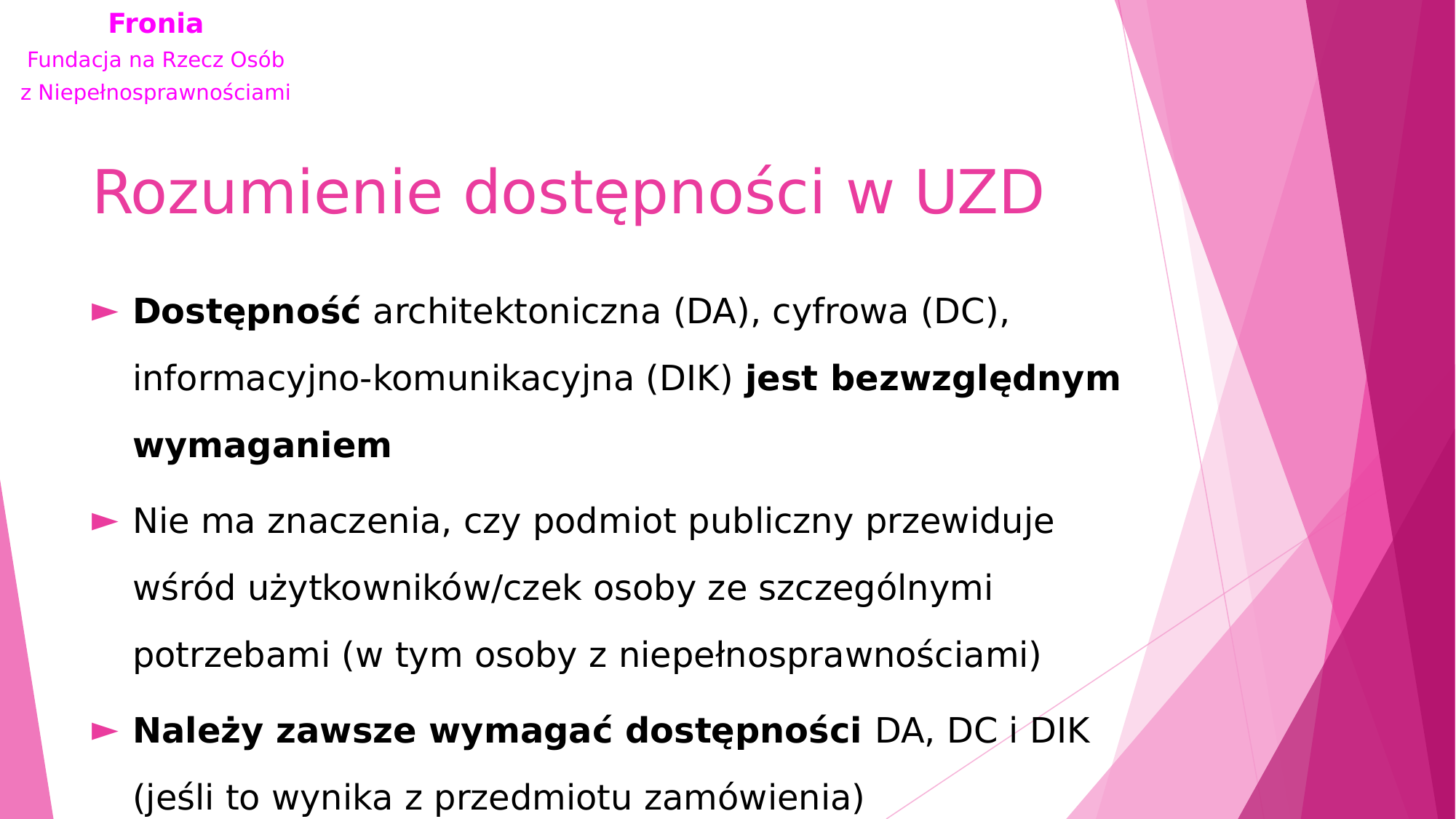

# Rozumienie dostępności w UZD
Dostępność architektoniczna (DA), cyfrowa (DC), informacyjno‑komunikacyjna (DIK) jest bezwzględnym wymaganiem
Nie ma znaczenia, czy podmiot publiczny przewiduje wśród użytkowników/czek osoby ze szczególnymi potrzebami (w tym osoby z niepełnosprawnościami)
Należy zawsze wymagać dostępności DA, DC i DIK (jeśli to wynika z przedmiotu zamówienia)